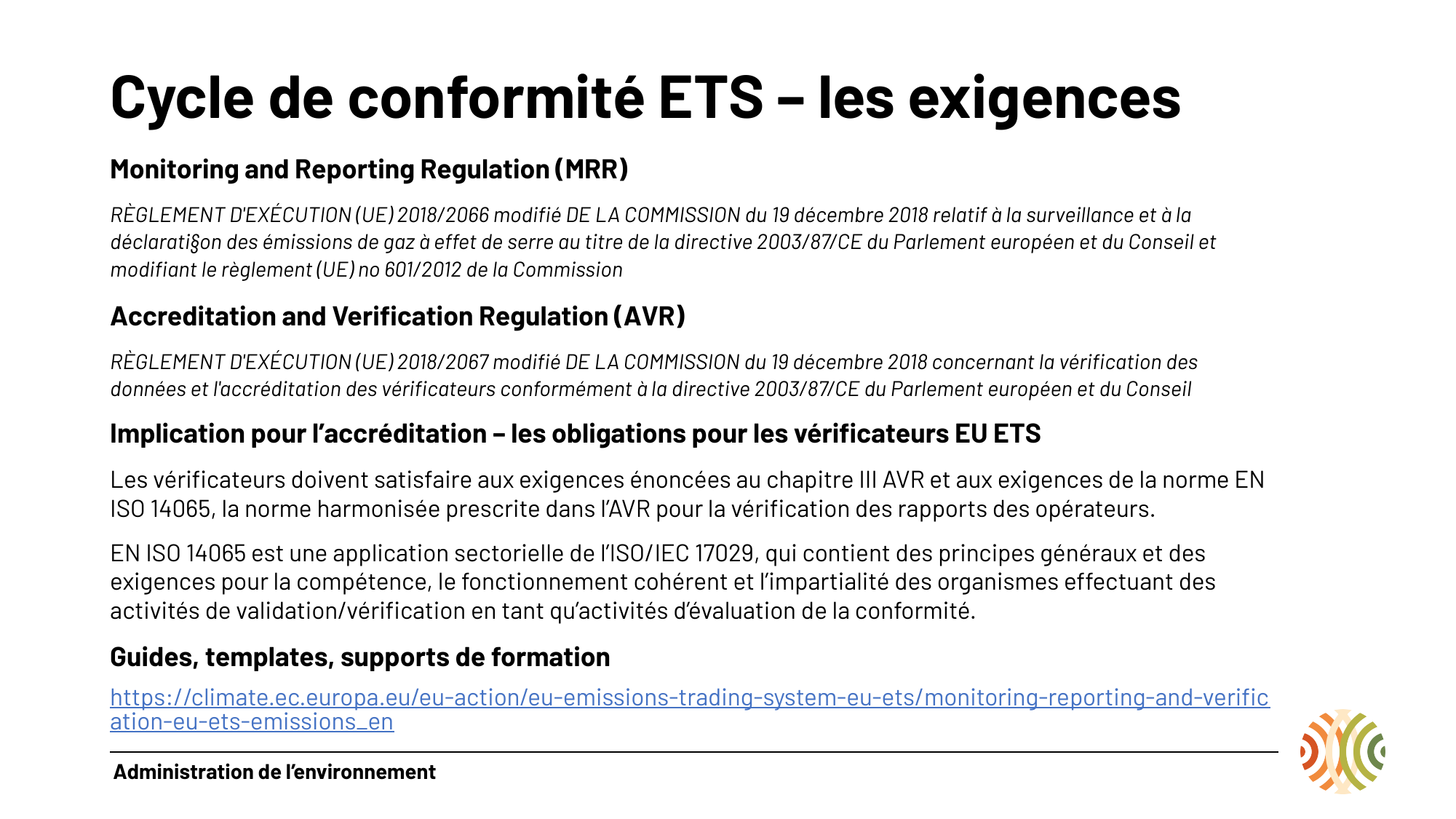

# Cycle de conformité ETS – les exigences
Monitoring and Reporting Regulation (MRR)
RÈGLEMENT D'EXÉCUTION (UE) 2018/2066 modifié DE LA COMMISSION du 19 décembre 2018 relatif à la surveillance et à la déclarati§on des émissions de gaz à effet de serre au titre de la directive 2003/87/CE du Parlement européen et du Conseil et modifiant le règlement (UE) no 601/2012 de la Commission
Accreditation and Verification Regulation (AVR)
RÈGLEMENT D'EXÉCUTION (UE) 2018/2067 modifié DE LA COMMISSION du 19 décembre 2018 concernant la vérification des données et l'accréditation des vérificateurs conformément à la directive 2003/87/CE du Parlement européen et du Conseil
Implication pour l’accréditation – les obligations pour les vérificateurs EU ETS
Les vérificateurs doivent satisfaire aux exigences énoncées au chapitre III AVR et aux exigences de la norme EN ISO 14065, la norme harmonisée prescrite dans l’AVR pour la vérification des rapports des opérateurs.
EN ISO 14065 est une application sectorielle de l’ISO/IEC 17029, qui contient des principes généraux et des exigences pour la compétence, le fonctionnement cohérent et l’impartialité des organismes effectuant des activités de validation/vérification en tant qu’activités d’évaluation de la conformité.
Guides, templates, supports de formation
https://climate.ec.europa.eu/eu-action/eu-emissions-trading-system-eu-ets/monitoring-reporting-and-verification-eu-ets-emissions_en